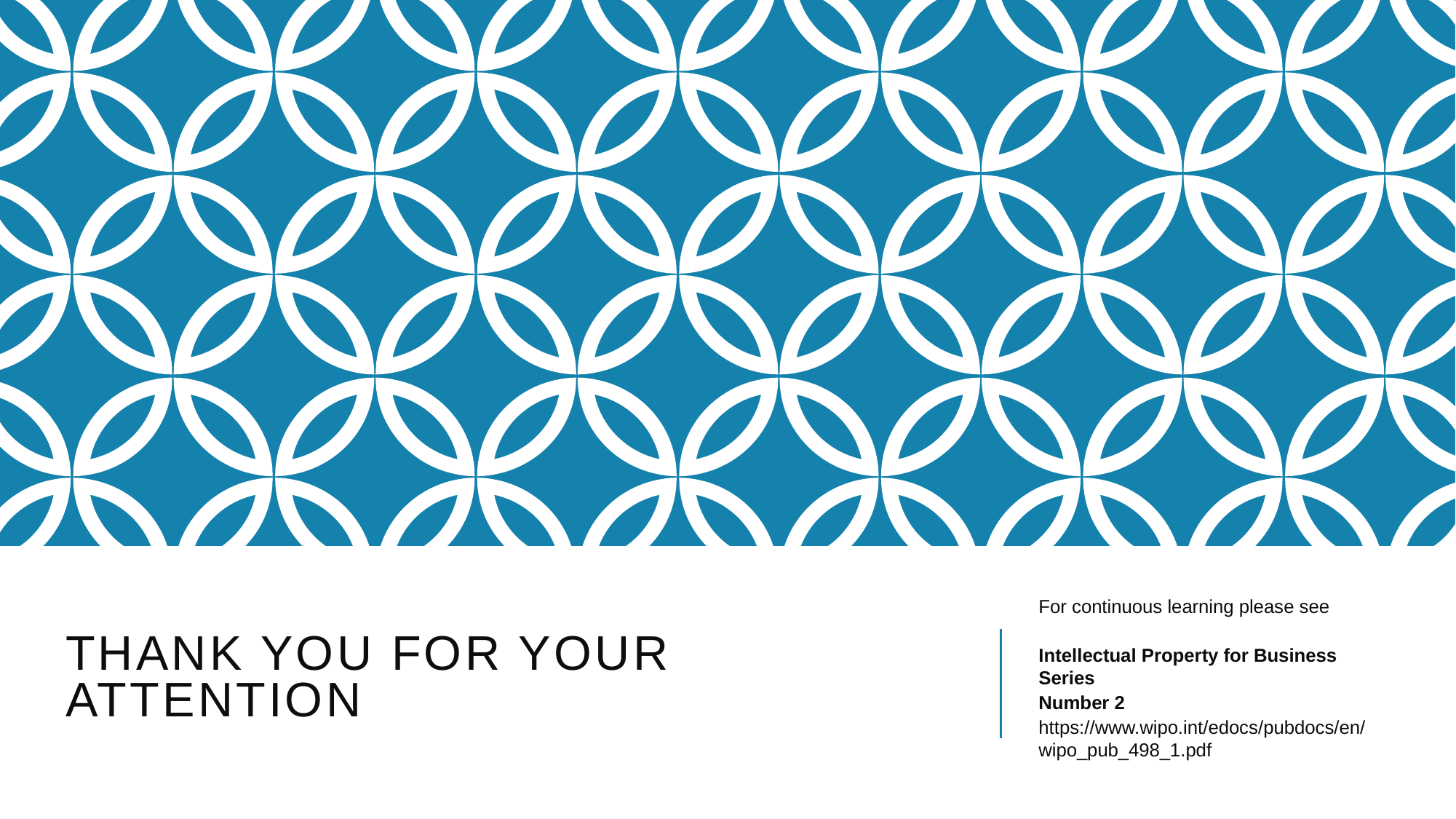

# Thank you for your attention
For continuous learning please see

Intellectual Property for Business Series
Number 2
https://www.wipo.int/edocs/pubdocs/en/wipo_pub_498_1.pdf